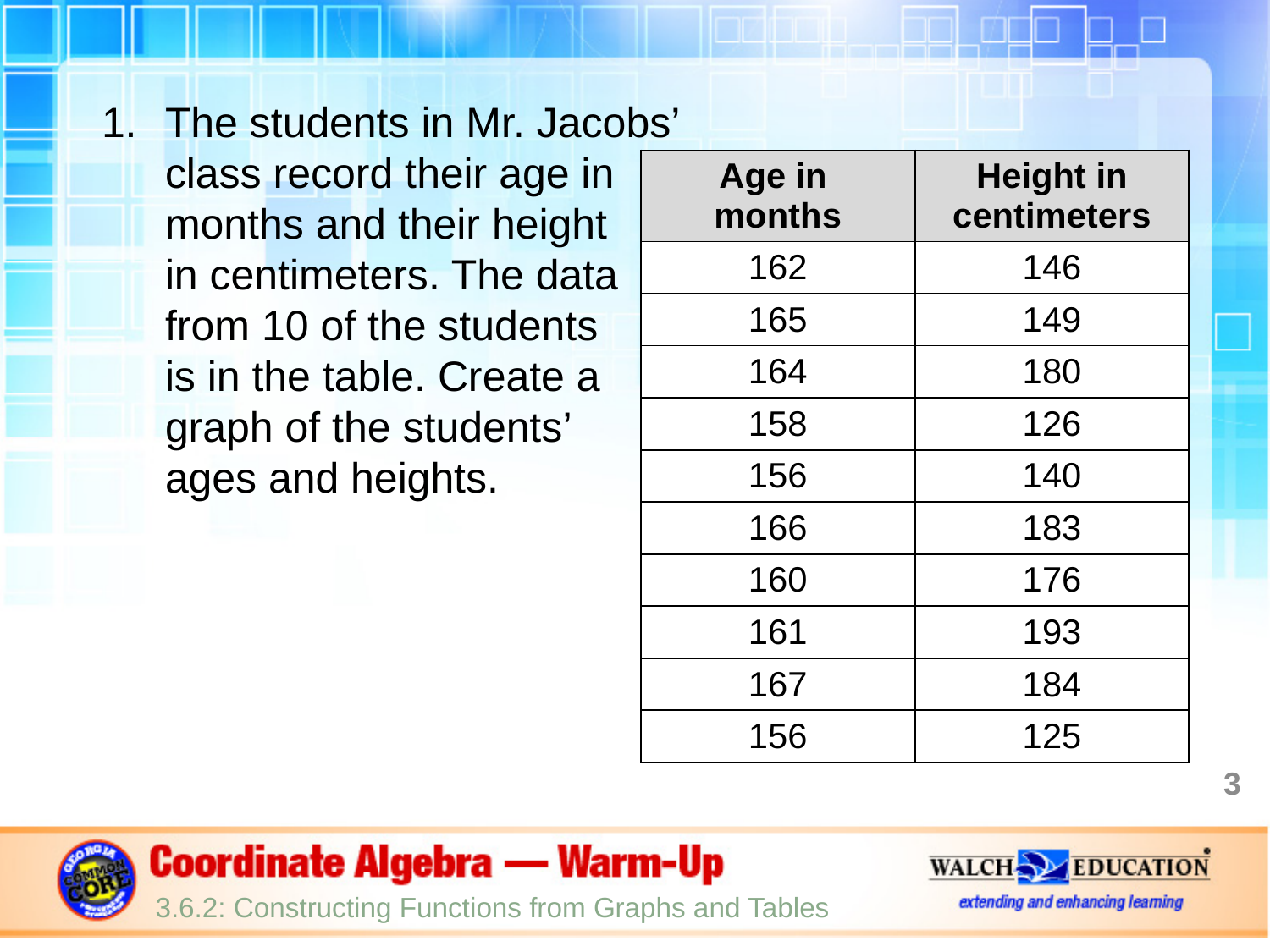

The students in Mr. Jacobs’
class record their age in
months and their height
in centimeters. The data
from 10 of the students
is in the table. Create a
graph of the students’
ages and heights.
| Age in months | Height in centimeters |
| --- | --- |
| 162 | 146 |
| 165 | 149 |
| 164 | 180 |
| 158 | 126 |
| 156 | 140 |
| 166 | 183 |
| 160 | 176 |
| 161 | 193 |
| 167 | 184 |
| 156 | 125 |
3
3.6.2: Constructing Functions from Graphs and Tables